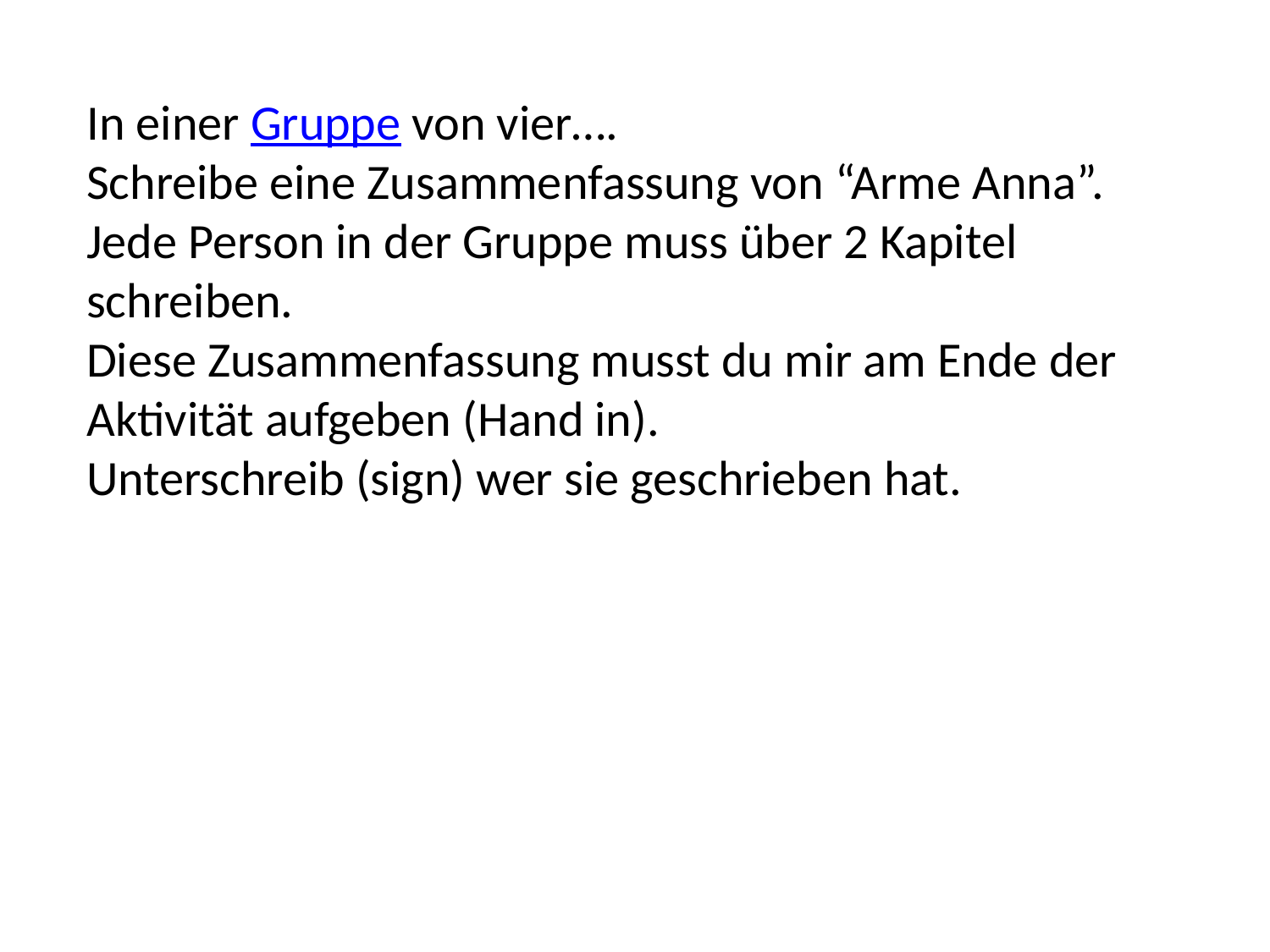

In einer Gruppe von vier….
Schreibe eine Zusammenfassung von “Arme Anna”.  Jede Person in der Gruppe muss über 2 Kapitel schreiben.
Diese Zusammenfassung musst du mir am Ende der Aktivität aufgeben (Hand in).
Unterschreib (sign) wer sie geschrieben hat.